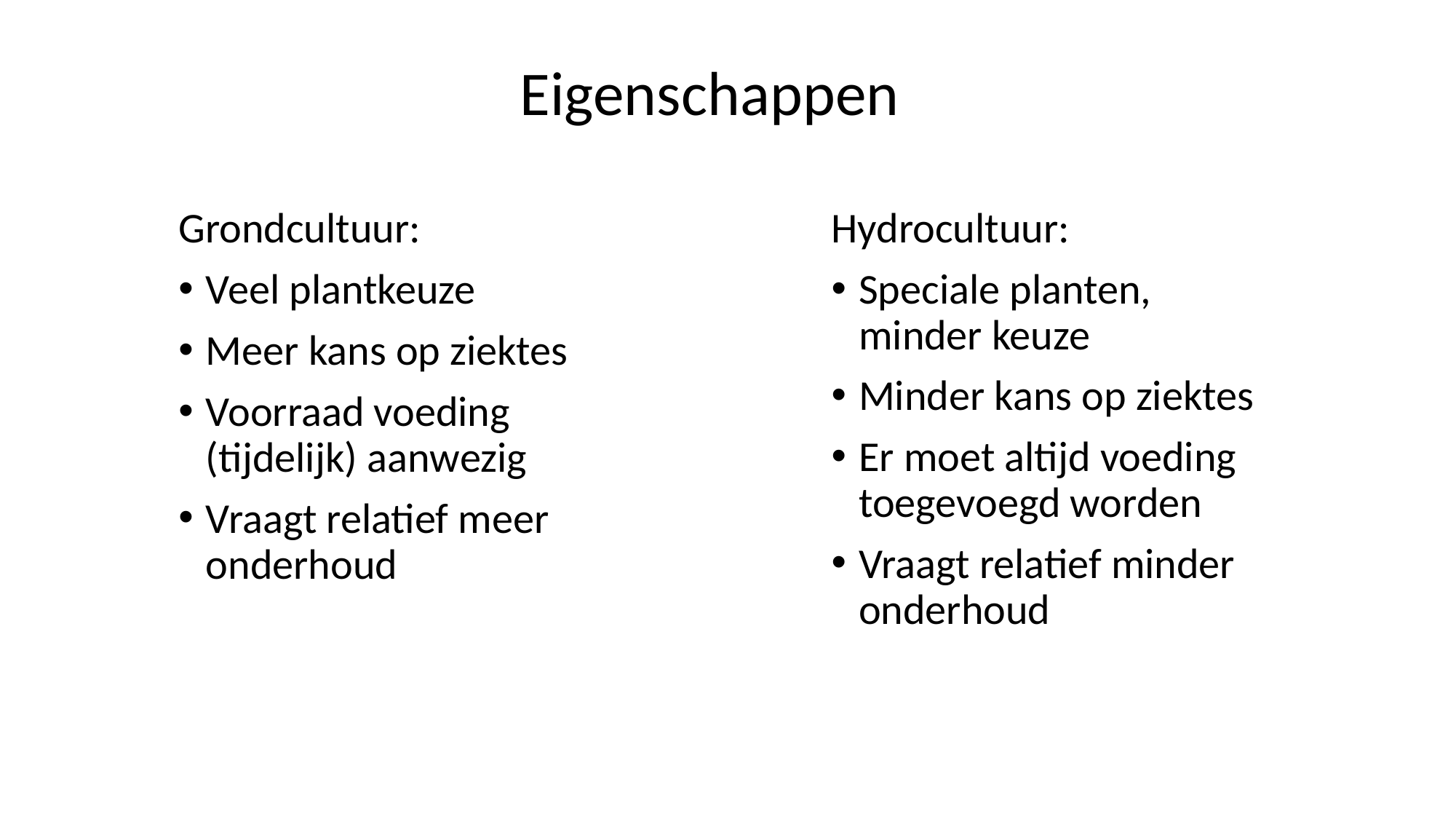

Eigenschappen
Grondcultuur:
Veel plantkeuze
Meer kans op ziektes
Voorraad voeding (tijdelijk) aanwezig
Vraagt relatief meer onderhoud
Hydrocultuur:
Speciale planten, minder keuze
Minder kans op ziektes
Er moet altijd voeding toegevoegd worden
Vraagt relatief minder onderhoud